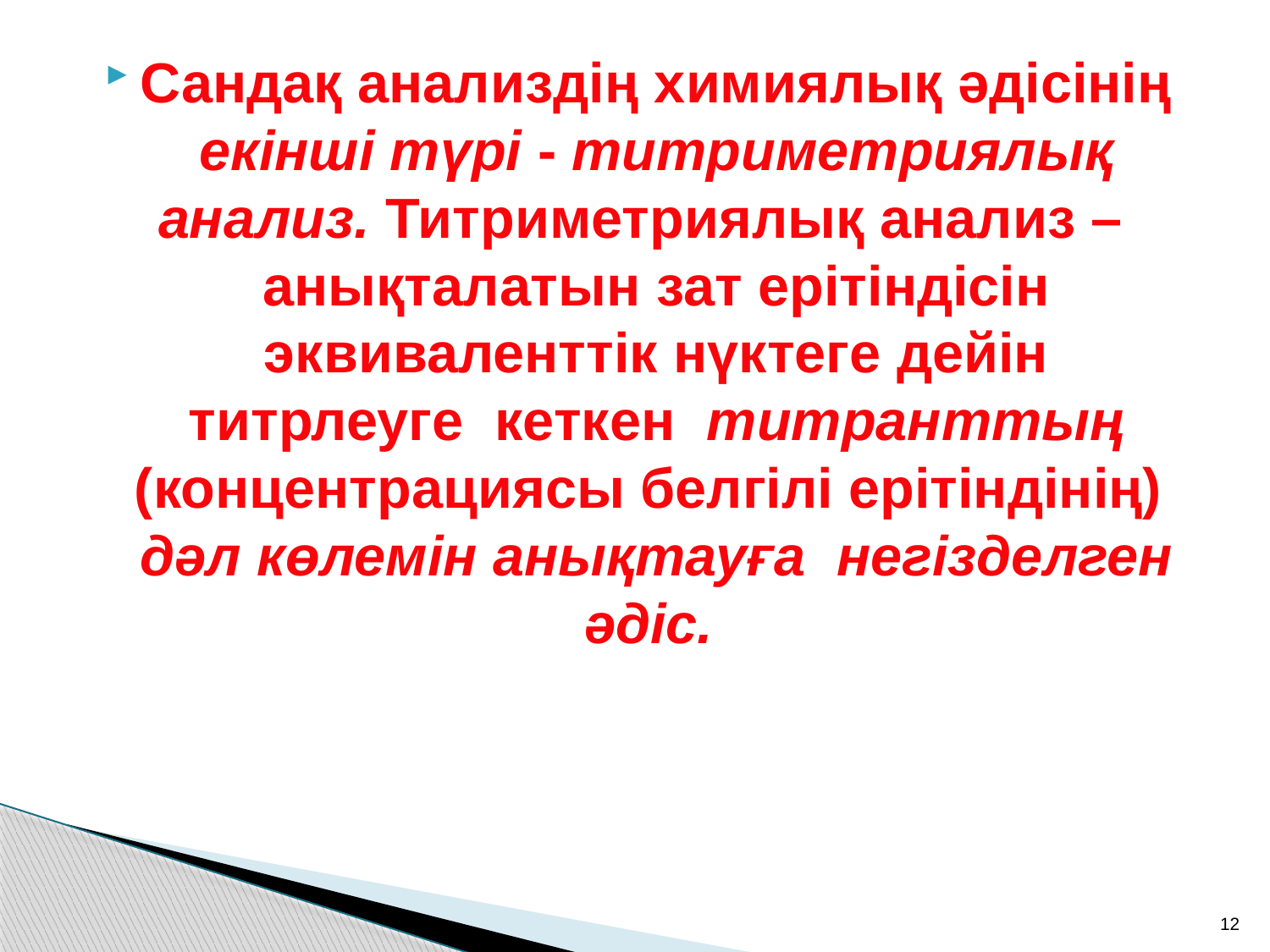

Сандақ анализдің химиялық әдісінің екінші түрі - титриметриялық анализ. Титриметриялық анализ –   анықталатын зат ерітіндісін эквиваленттік нүктеге дейін титрлеуге  кеткен  титранттың (концентрациясы белгілі ерітіндінің)  дәл көлемін анықтауға  негізделген әдіс.

12